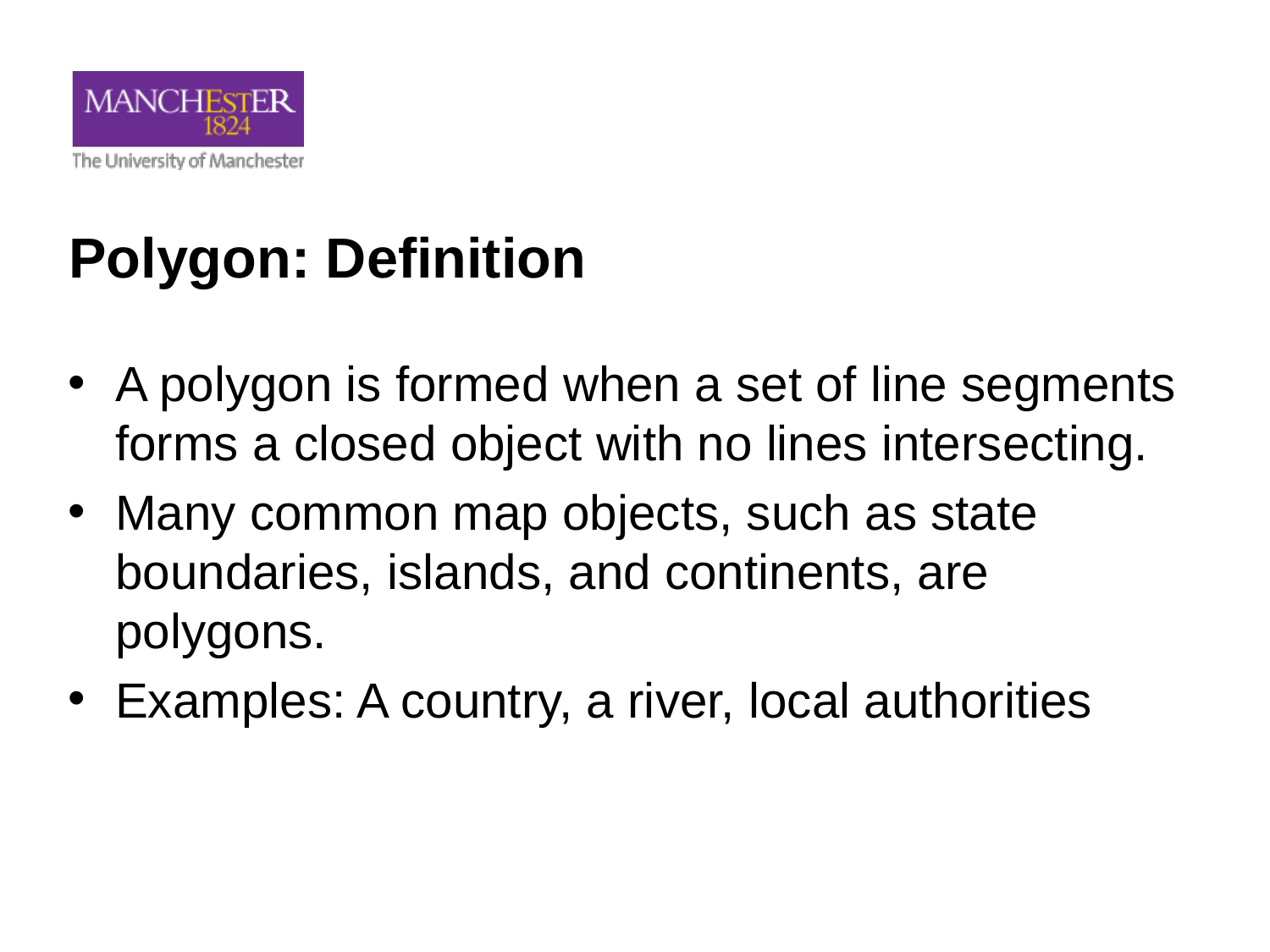

# Polygon: Definition
A polygon is formed when a set of line segments forms a closed object with no lines intersecting.
Many common map objects, such as state boundaries, islands, and continents, are polygons.
Examples: A country, a river, local authorities